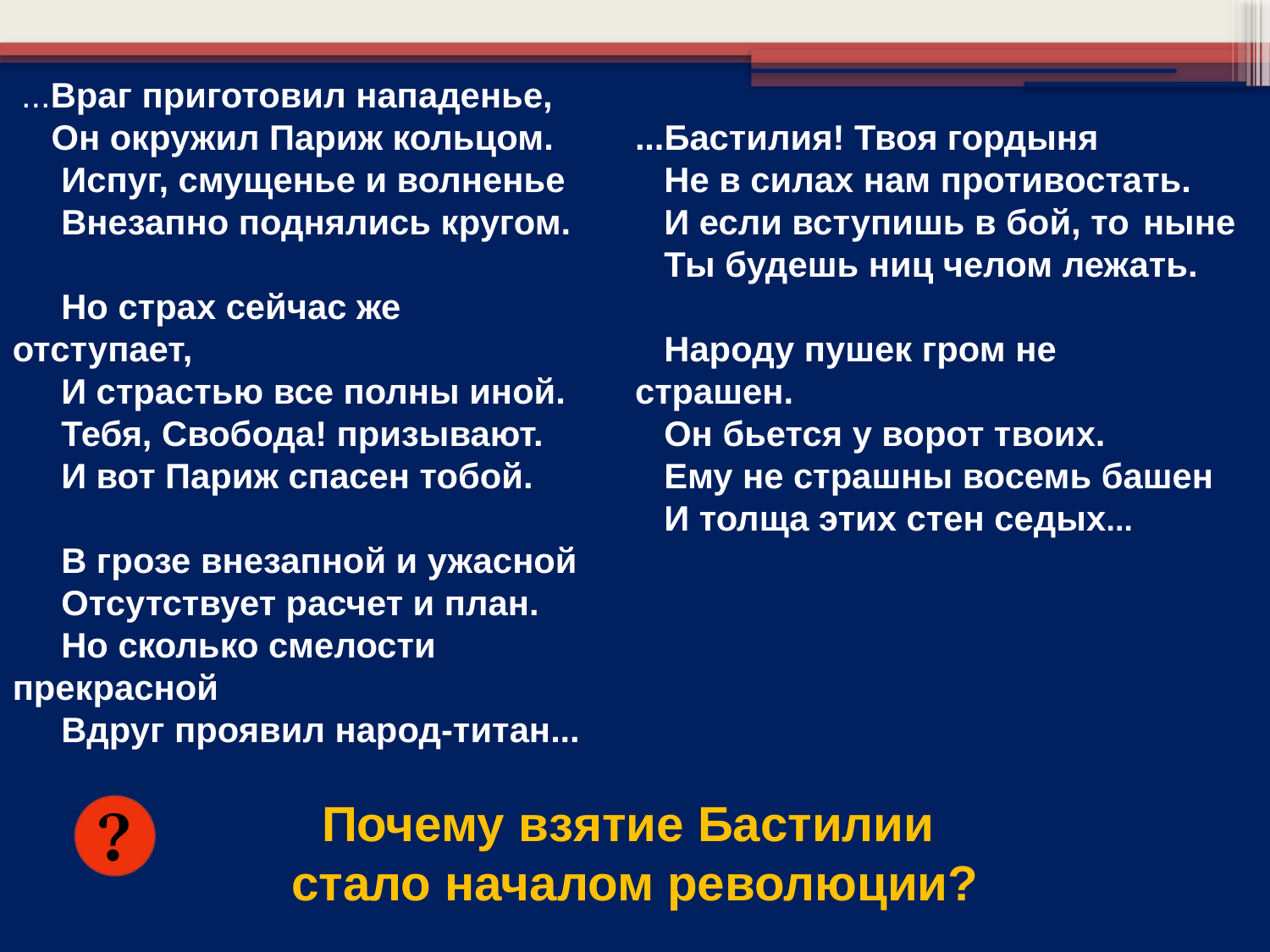

...Враг приготовил нападенье,
    Он окружил Париж кольцом.
     Испуг, смущенье и волненье
     Внезапно поднялись кругом.

     Но страх сейчас же 	отступает,
     И страстью все полны иной.
     Тебя, Свобода! призывают.
     И вот Париж спасен тобой.

     В грозе внезапной и ужасной
     Отсутствует расчет и план.
     Но сколько смелости 	прекрасной
     Вдруг проявил народ-титан...

...Бастилия! Твоя гордыня
   Не в силах нам противостать.
   И если вступишь в бой, то 	ныне
   Ты будешь ниц челом лежать.

   Народу пушек гром не 	страшен.
   Он бьется у ворот твоих.
   Ему не страшны восемь башен
   И толща этих стен седых...
Почему взятие Бастилии
стало началом революции?
?